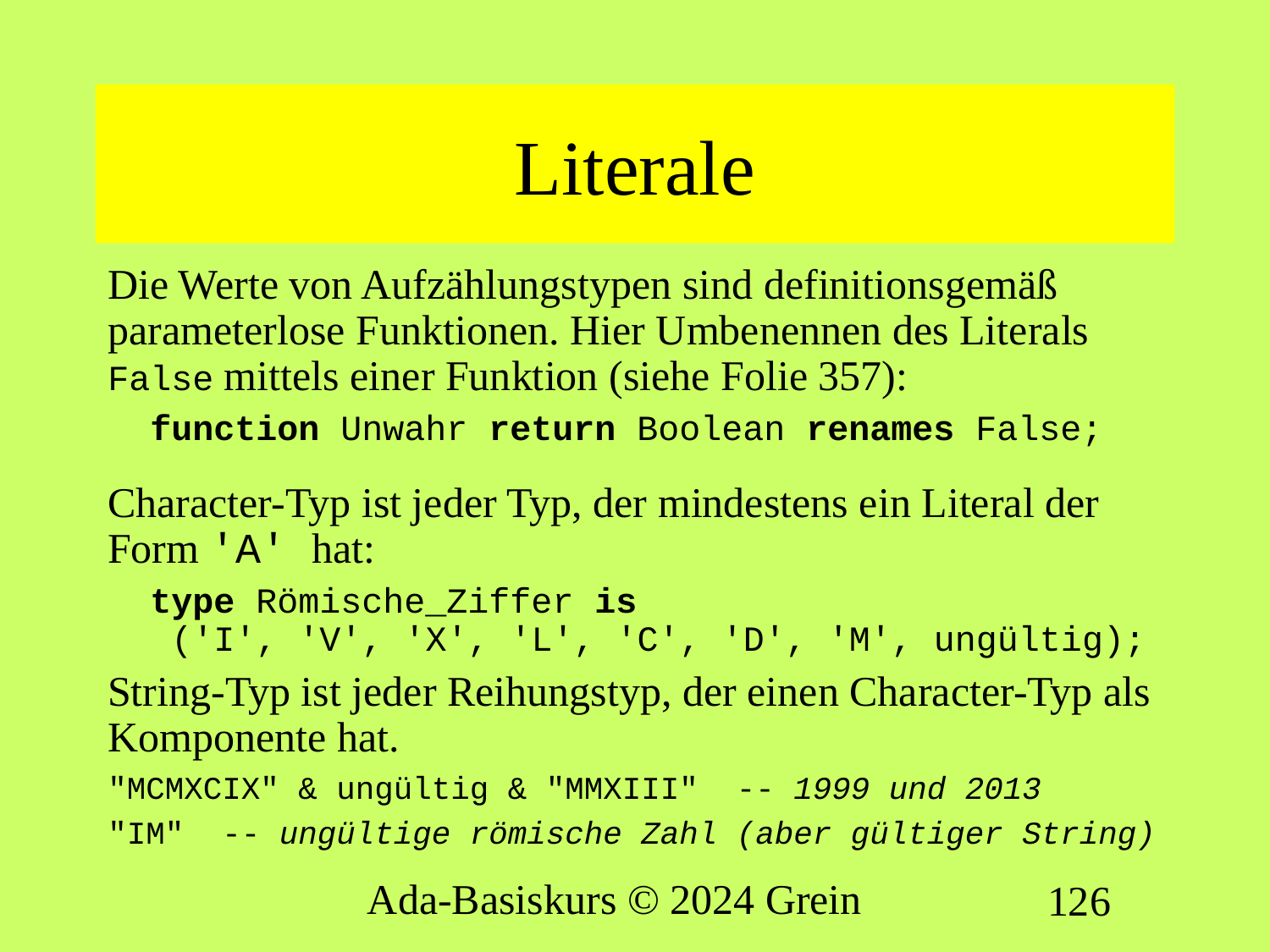

# Literale
Die Werte von Aufzählungstypen sind definitionsgemäß parameterlose Funktionen. Hier Umbenennen des Literals False mittels einer Funktion (siehe Folie 357):
  function Unwahr return Boolean renames False;

Character-Typ ist jeder Typ, der mindestens ein Literal der Form 'A' hat:
  type Römische_Ziffer is
   ('I', 'V', 'X', 'L', 'C', 'D', 'M', ungültig);
String-Typ ist jeder Reihungstyp, der einen Character-Typ als Komponente hat.
"MCMXCIX" & ungültig & "MMXIII"  -- 1999 und 2013
"IM"  -- ungültige römische Zahl (aber gültiger String)
Ada-Basiskurs © 2024 Grein
126